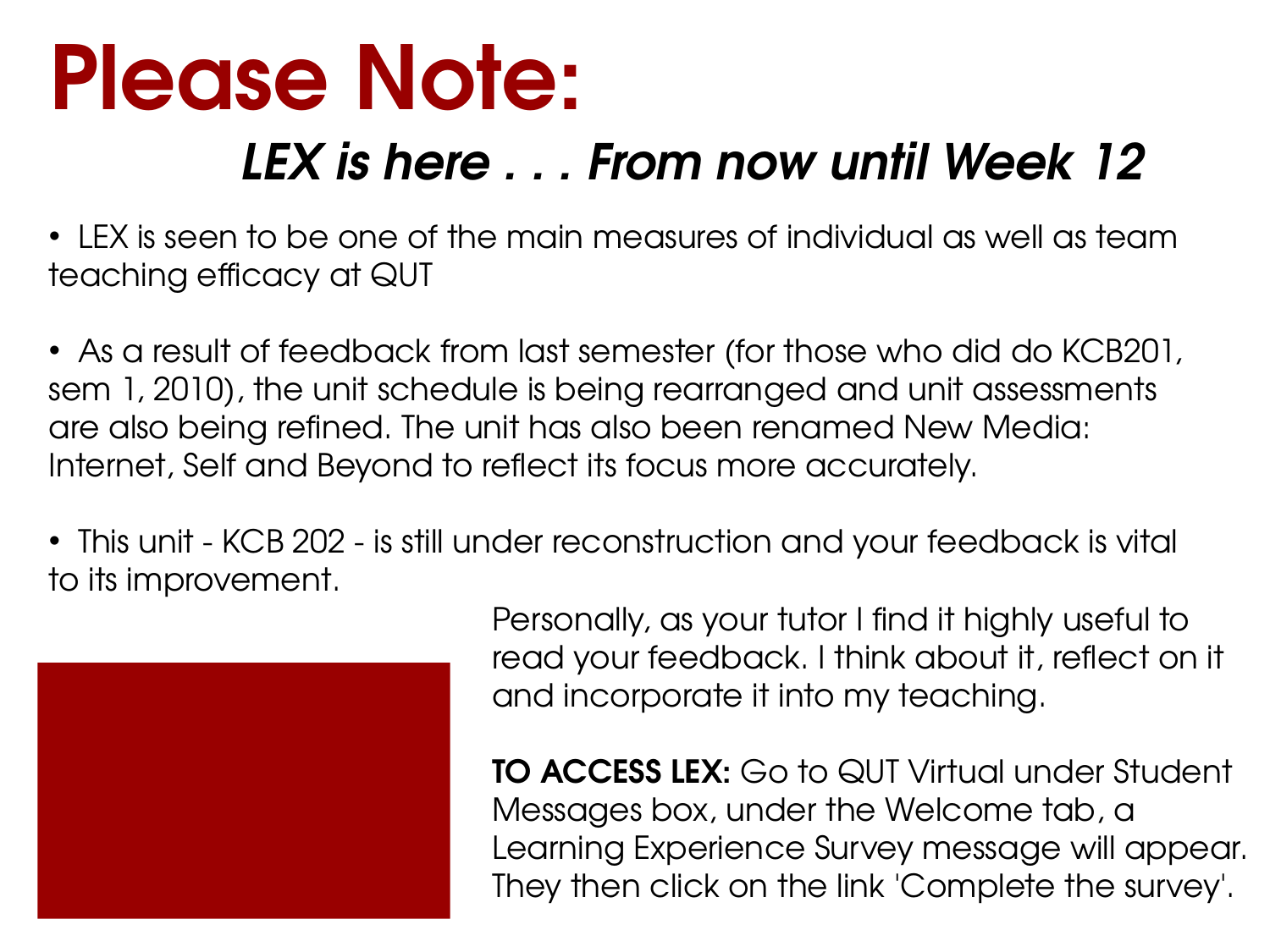

# Please Note:
LEX is here . . . From now until Week 12
  LEX is seen to be one of the main measures of individual as well as team teaching efficacy at QUT
  As a result of feedback from last semester (for those who did do KCB201, sem 1, 2010), the unit schedule is being rearranged and unit assessments are also being refined. The unit has also been renamed New Media: Internet, Self and Beyond to reflect its focus more accurately.

  This unit - KCB 202 - is still under reconstruction and your feedback is vital to its improvement.
Personally, as your tutor I find it highly useful to read your feedback. I think about it, reflect on it and incorporate it into my teaching.

TO ACCESS LEX: Go to QUT Virtual under Student Messages box, under the Welcome tab, a Learning Experience Survey message will appear. They then click on the link 'Complete the survey'.